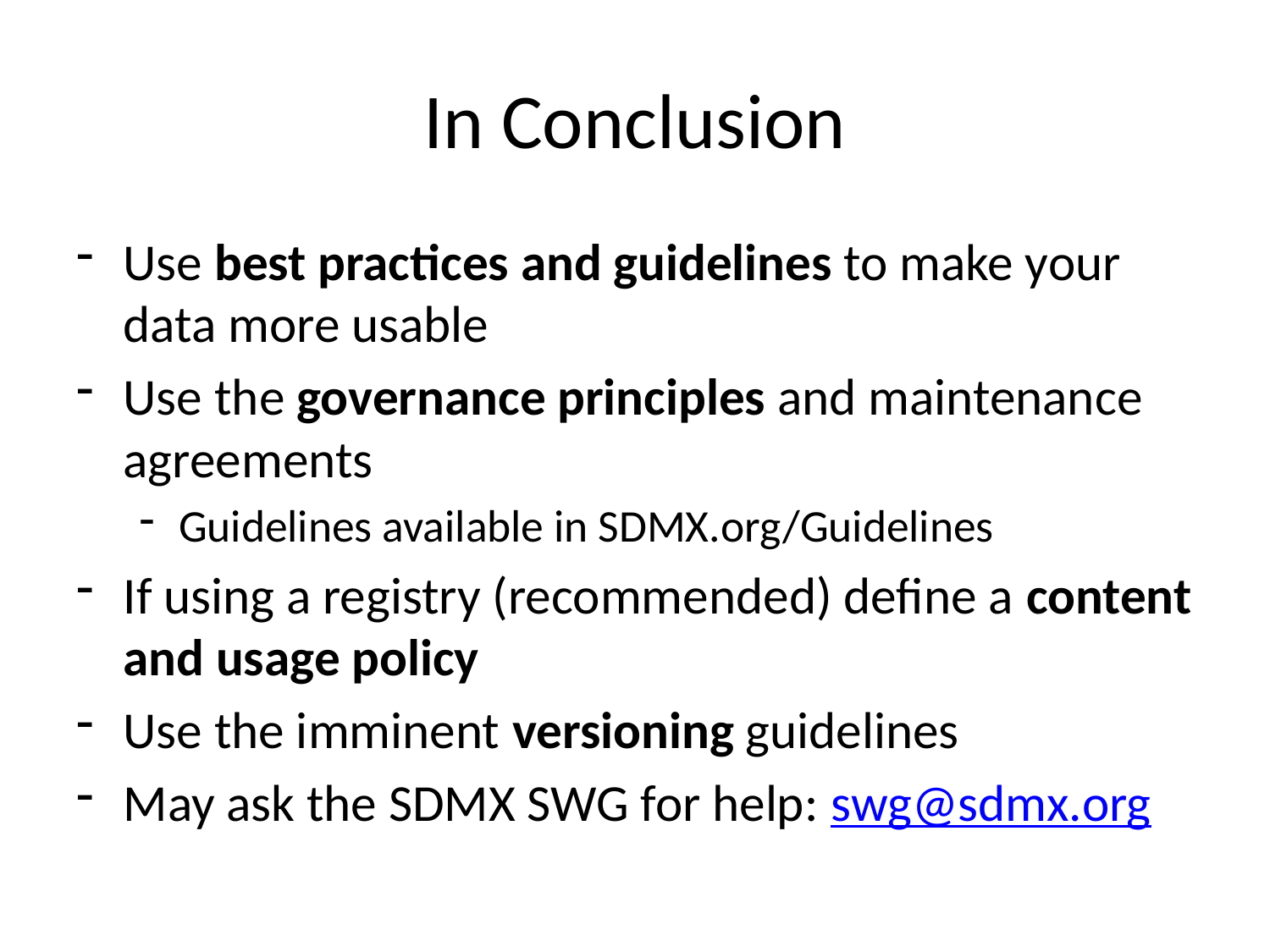

# In Conclusion
Use best practices and guidelines to make your data more usable
Use the governance principles and maintenance agreements
Guidelines available in SDMX.org/Guidelines
If using a registry (recommended) define a content and usage policy
Use the imminent versioning guidelines
May ask the SDMX SWG for help: swg@sdmx.org